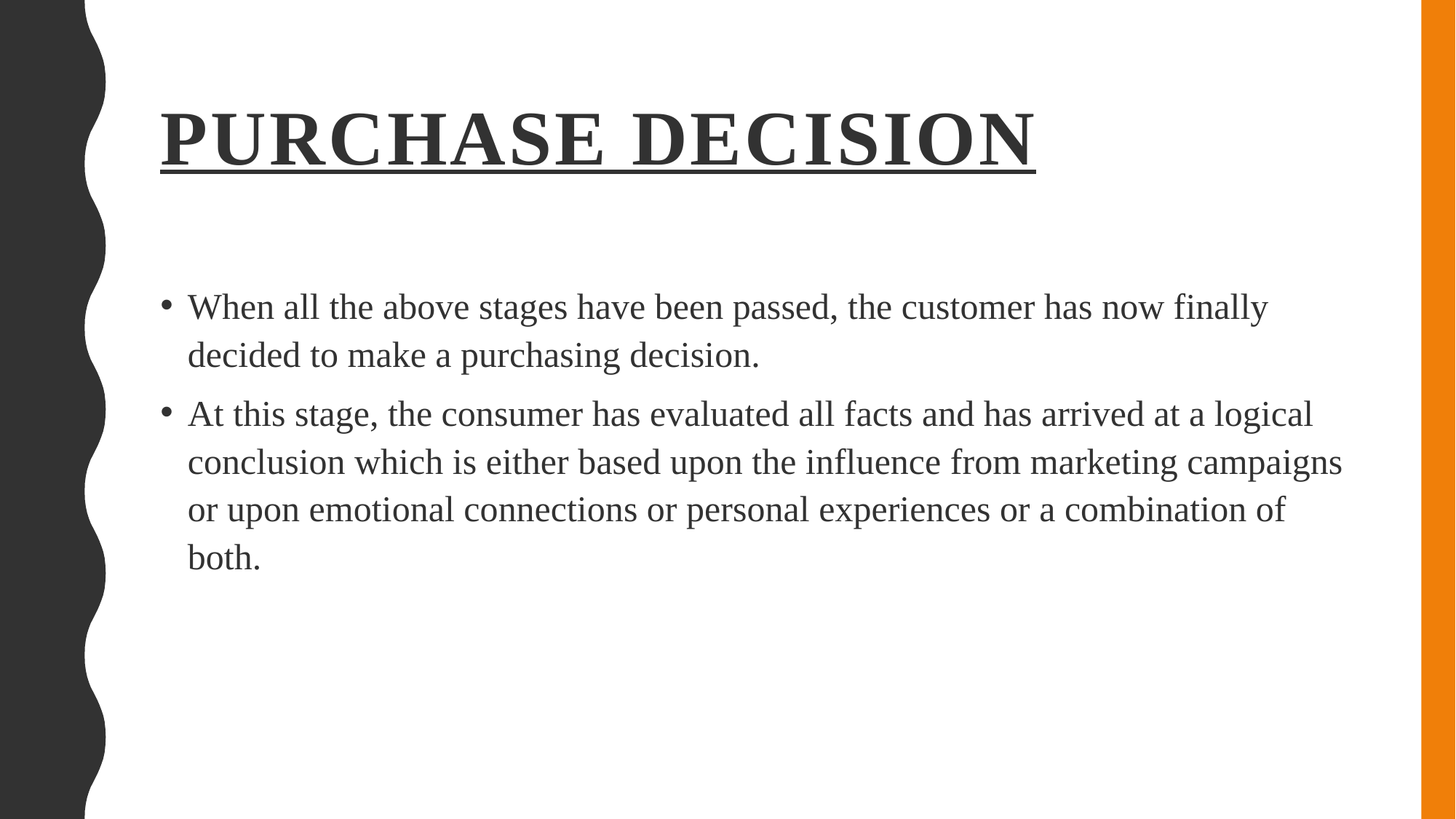

# Purchase Decision
When all the above stages have been passed, the customer has now finally decided to make a purchasing decision.
At this stage, the consumer has evaluated all facts and has arrived at a logical conclusion which is either based upon the influence from marketing campaigns or upon emotional connections or personal experiences or a combination of both.